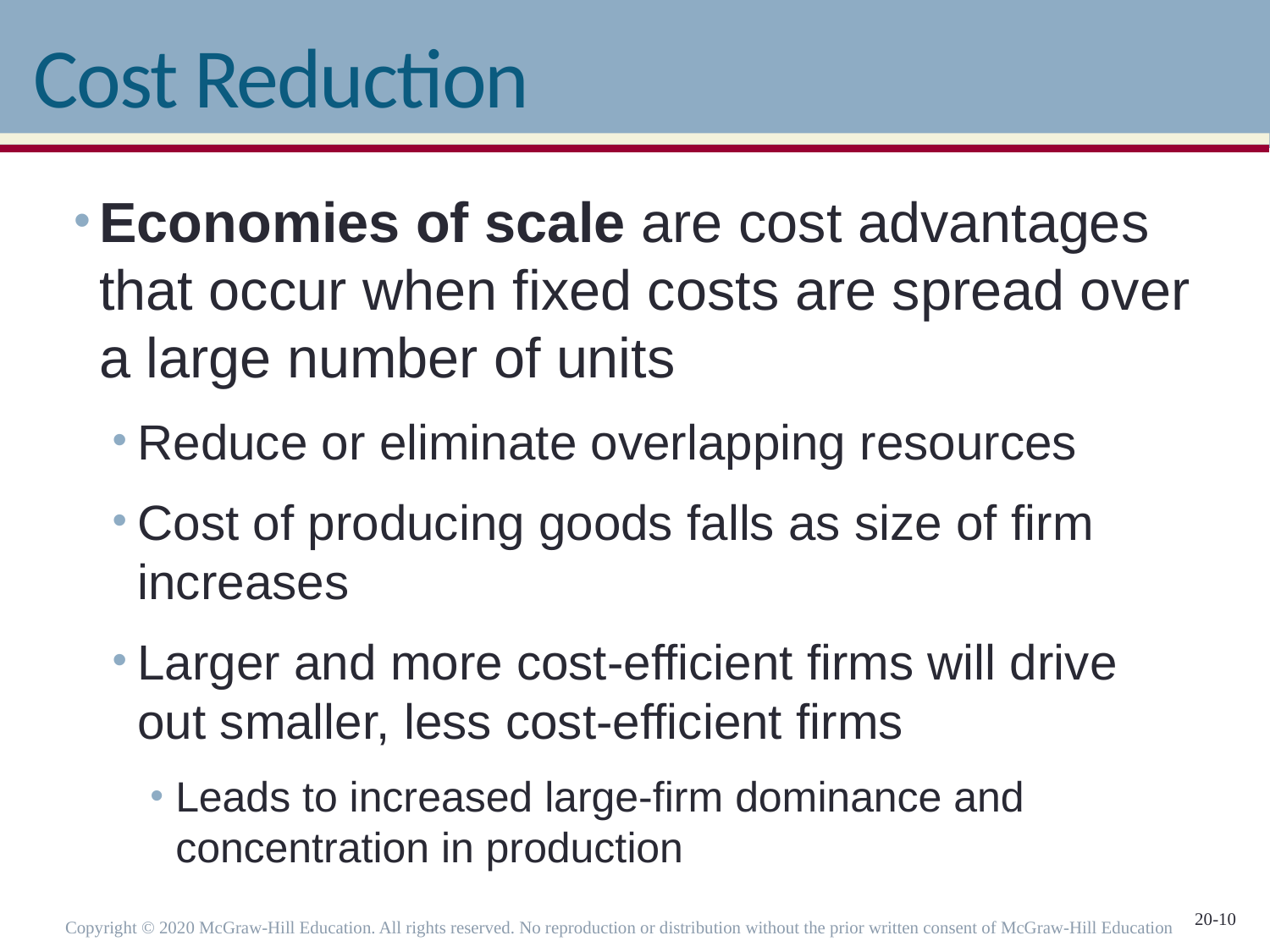

# Cost Reduction
Economies of scale are cost advantages that occur when fixed costs are spread over a large number of units
Reduce or eliminate overlapping resources
Cost of producing goods falls as size of firm increases
Larger and more cost-efficient firms will drive out smaller, less cost-efficient firms
Leads to increased large-firm dominance and concentration in production
Copyright © 2020 McGraw-Hill Education. All rights reserved. No reproduction or distribution without the prior written consent of McGraw-Hill Education